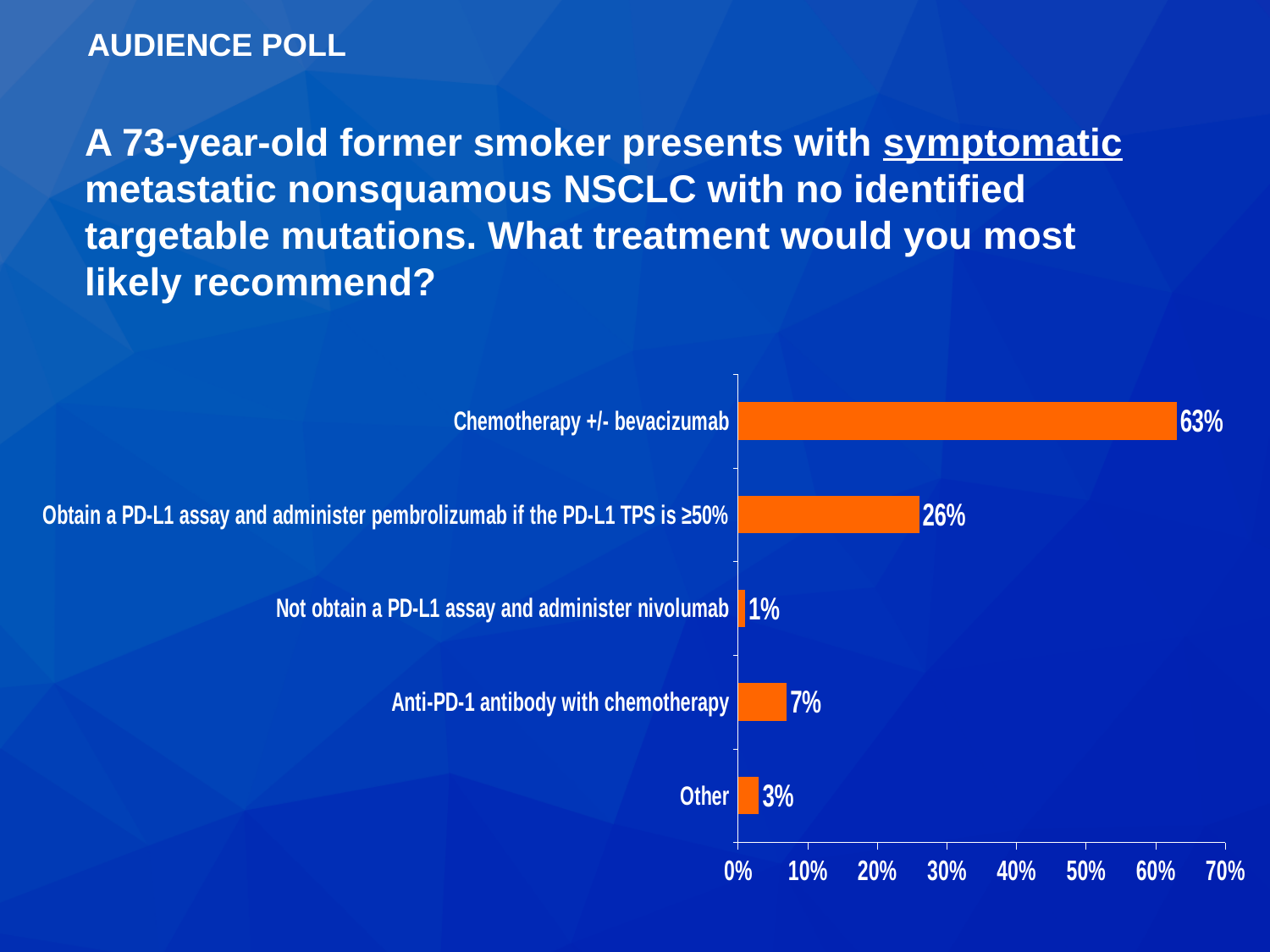

AUDIENCE POLL
A 73-year-old former smoker presents with symptomatic metastatic nonsquamous NSCLC with no identified targetable mutations. What treatment would you most likely recommend?

### Chart

| Category | Series 1 |
|---|---|
| Other | 0.03 |
| Anti-PD-1 antibody with chemotherapy | 0.07 |
| Not obtain a PD-L1 assay and administer nivolumab | 0.01 |
| Obtain a PD-L1 assay and administer pembrolizumab if the PD-L1 TPS is ≥50% | 0.26 |
| Chemotherapy +/- bevacizumab | 0.63 |